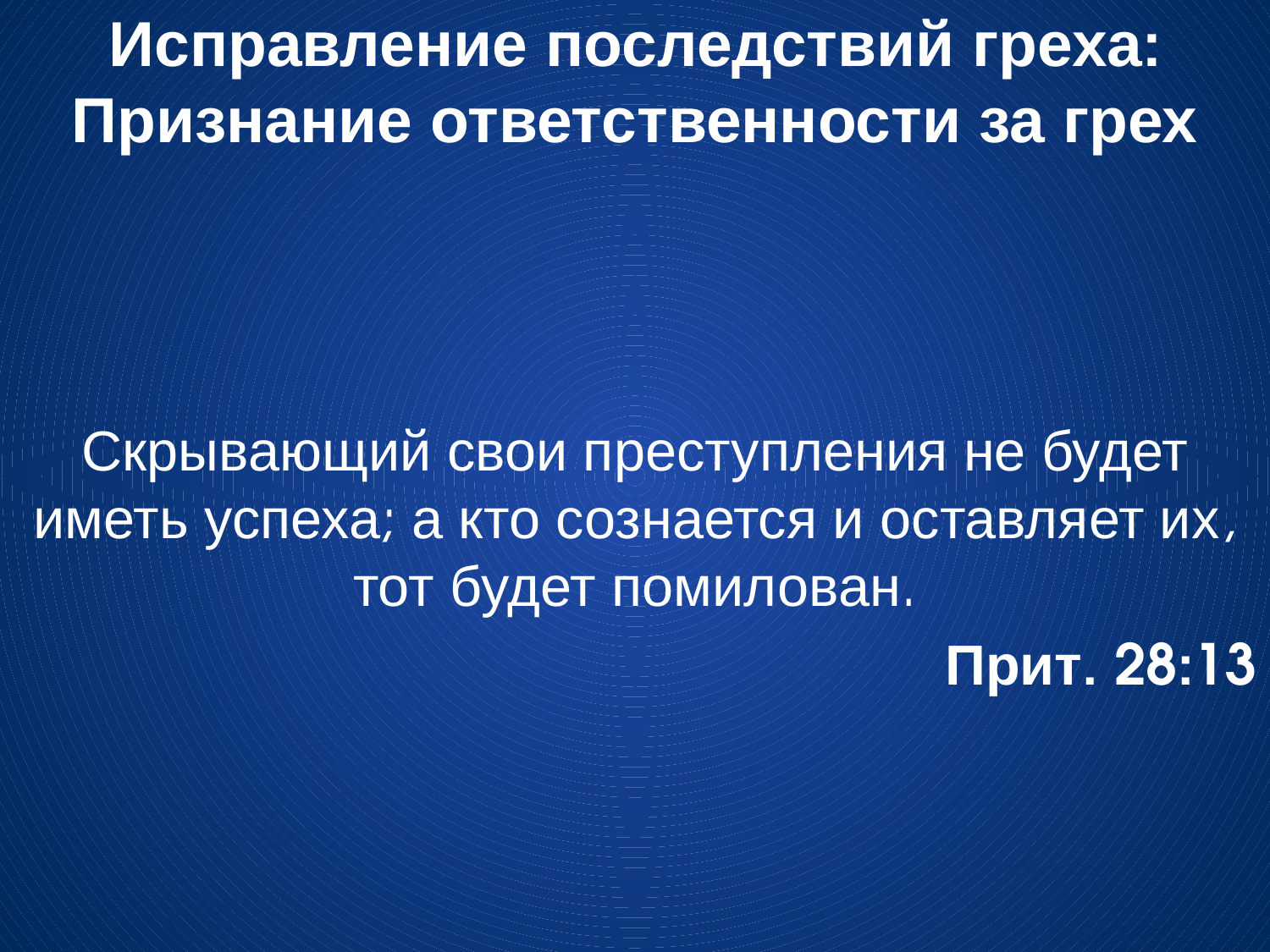

# Исправление последствий греха: Признание ответственности за грех
Скрывающий свои преступления не будет иметь успеха; а кто сознается и оставляет их, тот будет помилован.
Прит. 28:13